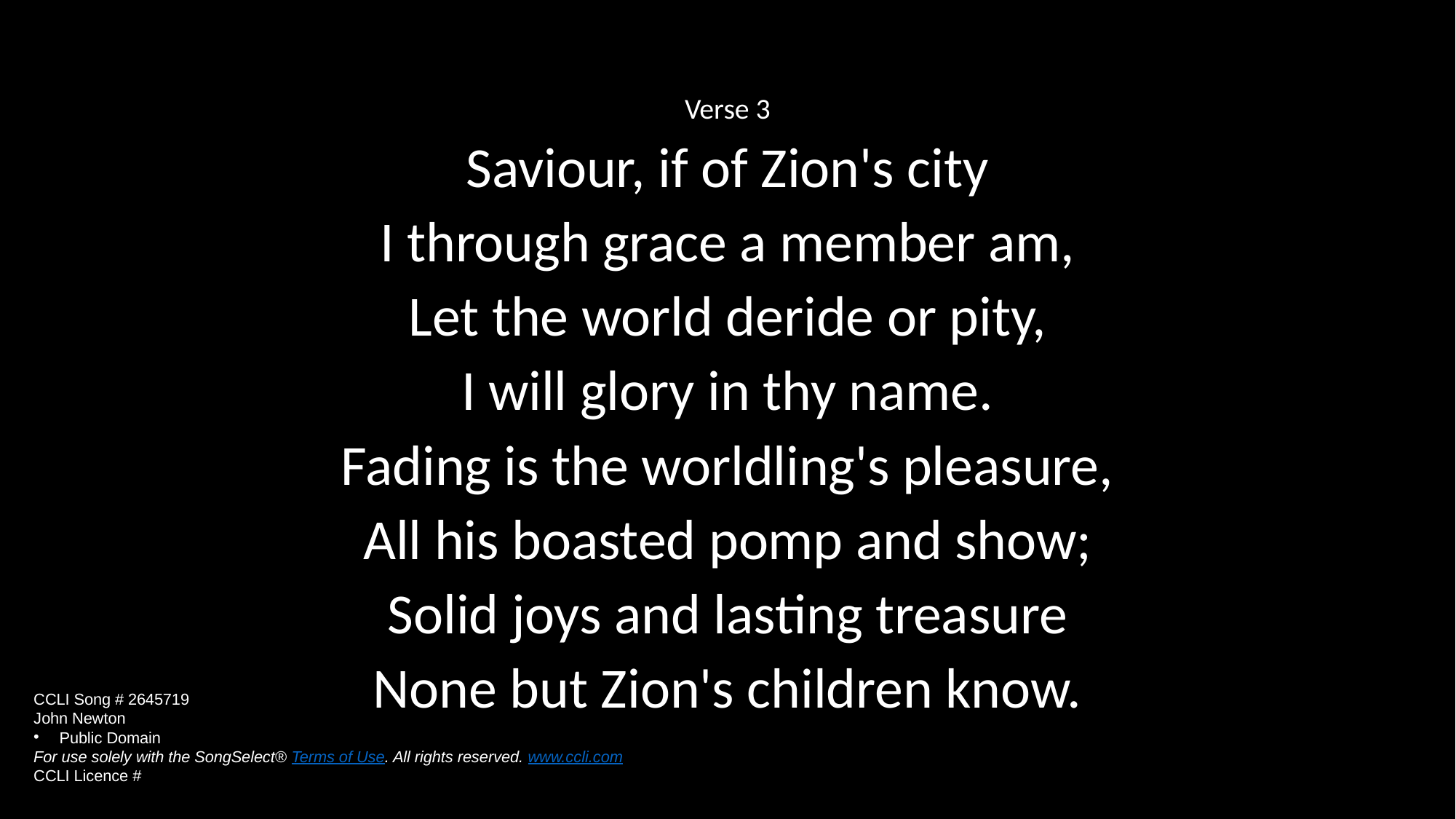

Verse 3
Saviour, if of Zion's city
I through grace a member am,
Let the world deride or pity,
I will glory in thy name.
Fading is the worldling's pleasure,
All his boasted pomp and show;
Solid joys and lasting treasure
None but Zion's children know.
CCLI Song # 2645719
John Newton
Public Domain
For use solely with the SongSelect® Terms of Use. All rights reserved. www.ccli.com
CCLI Licence #